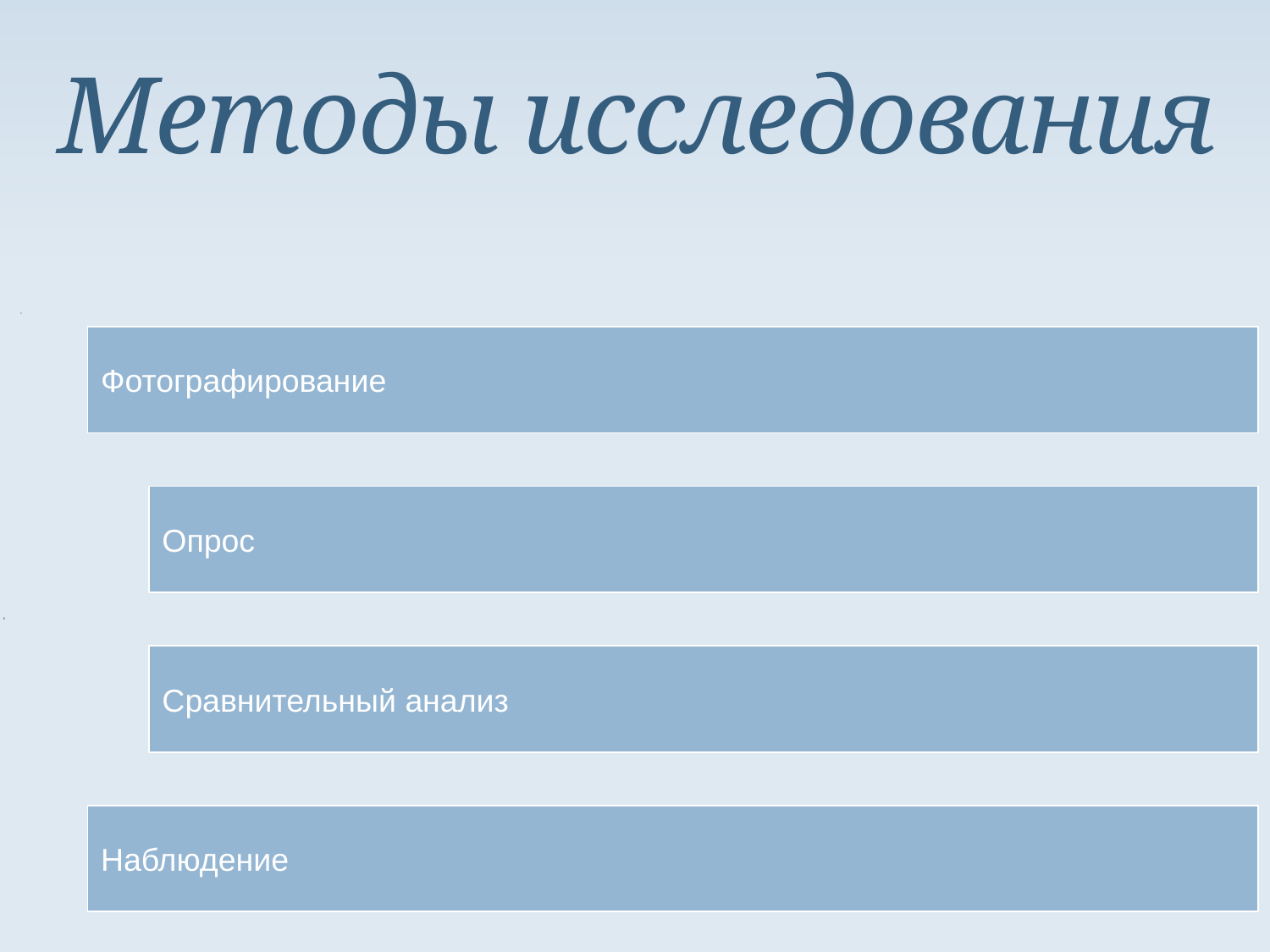

Методы исследования
Фотографирование
Опрос
Сравнительный анализ
Наблюдение